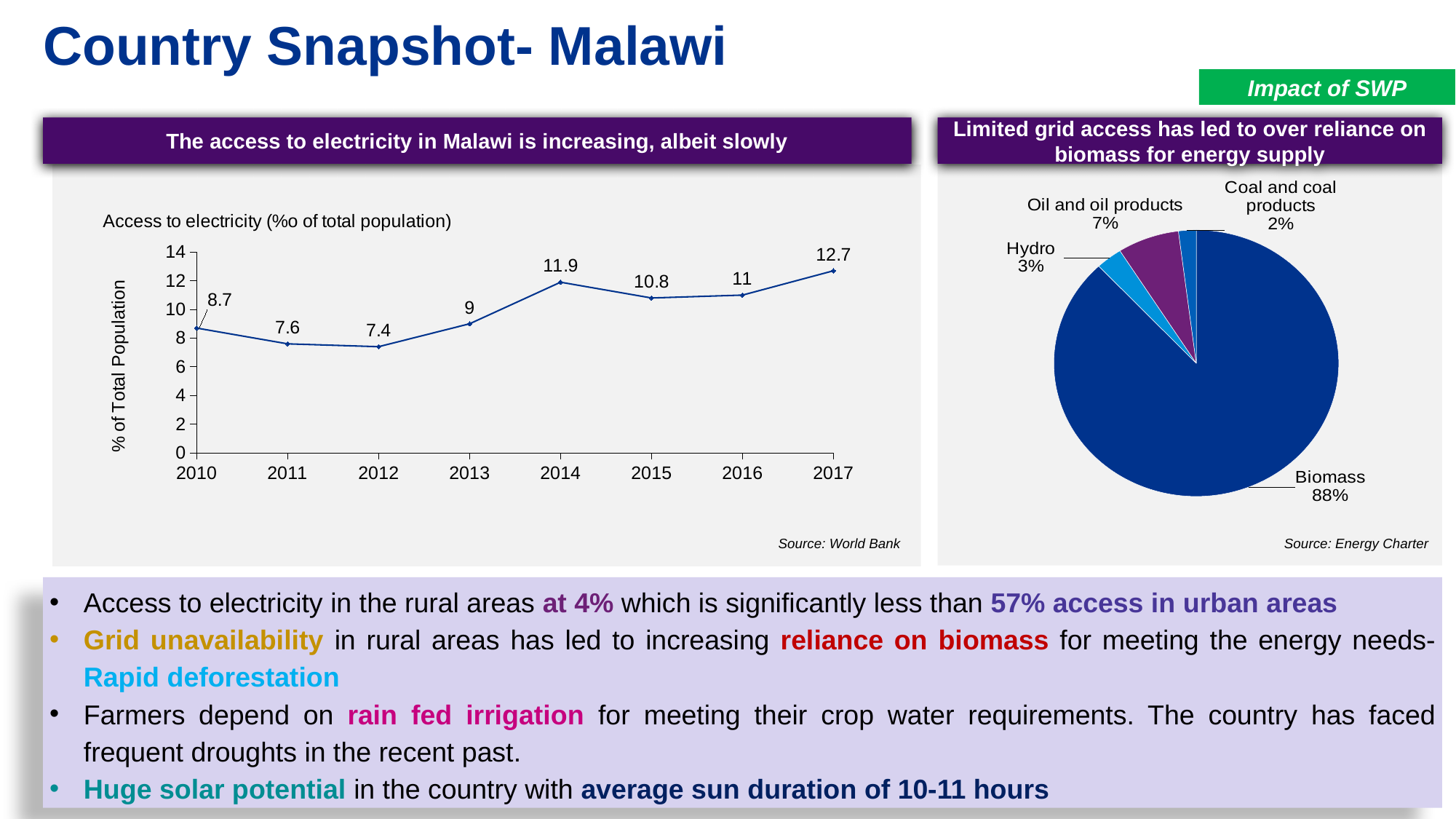

# Country Snapshot- Malawi
Impact of SWP
The access to electricity in Malawi is increasing, albeit slowly
Limited grid access has led to over reliance on biomass for energy supply

### Chart

| Category |  |
|---|---|
| Biomass | 0.88 |
| Hydro | 0.03 |
| Oil and oil products | 0.07 |
| Coal and coal products | 0.02 |

### Chart

| Category |
|---|

### Chart: Access to electricity (%o of total population)

| Category |  |
|---|---|
| 2010 | 8.7 |
| 2011 | 7.6 |
| 2012 | 7.4 |
| 2013 | 9.0 |
| 2014 | 11.9 |
| 2015 | 10.8 |
| 2016 | 11.0 |
| 2017 | 12.7 |
Source: World Bank
Source: Energy Charter
Access to electricity in the rural areas at 4% which is significantly less than 57% access in urban areas
Grid unavailability in rural areas has led to increasing reliance on biomass for meeting the energy needs- Rapid deforestation
Farmers depend on rain fed irrigation for meeting their crop water requirements. The country has faced frequent droughts in the recent past.
Huge solar potential in the country with average sun duration of 10-11 hours